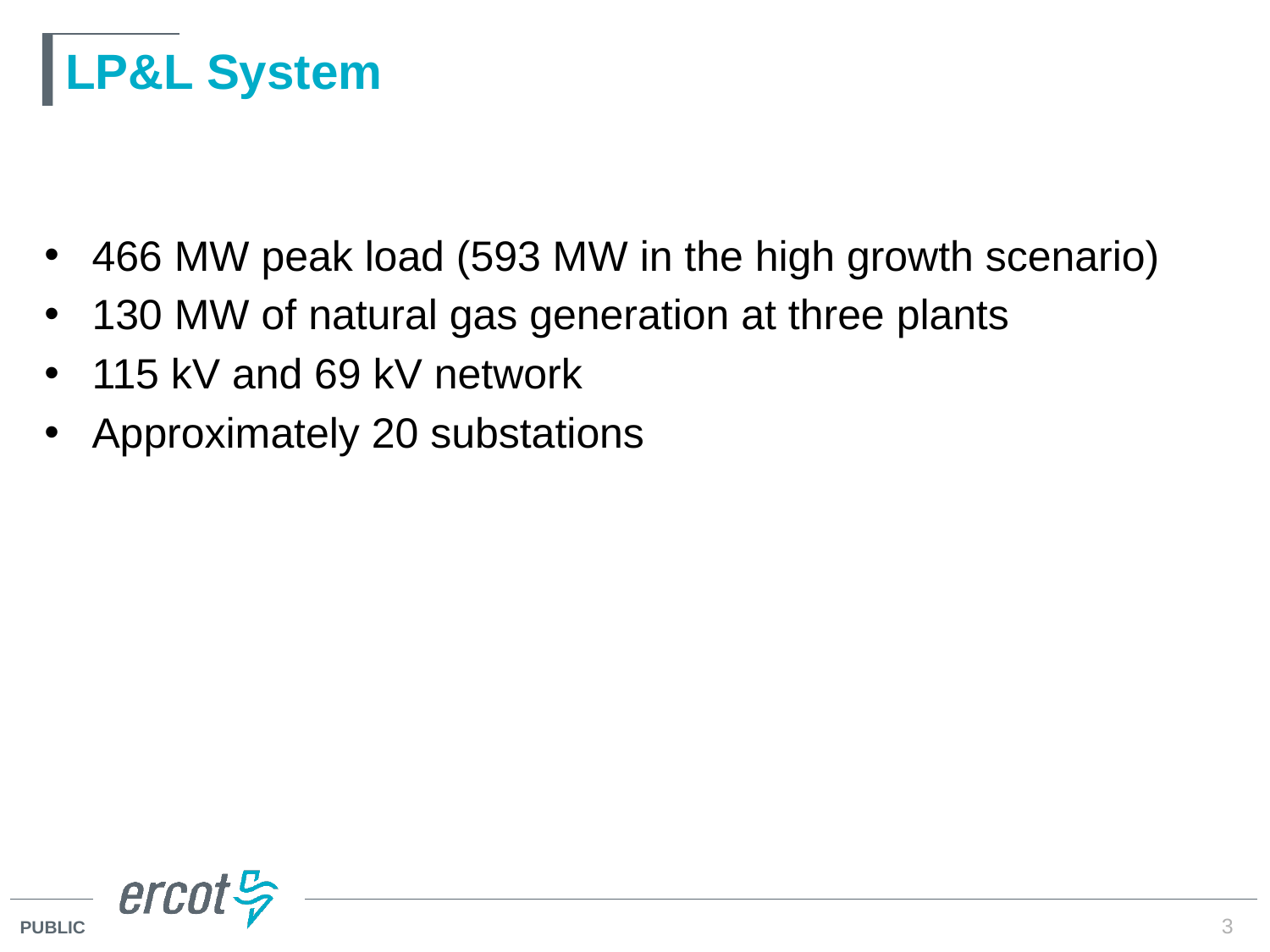

# LP&L System
466 MW peak load (593 MW in the high growth scenario)
130 MW of natural gas generation at three plants
115 kV and 69 kV network
Approximately 20 substations
3